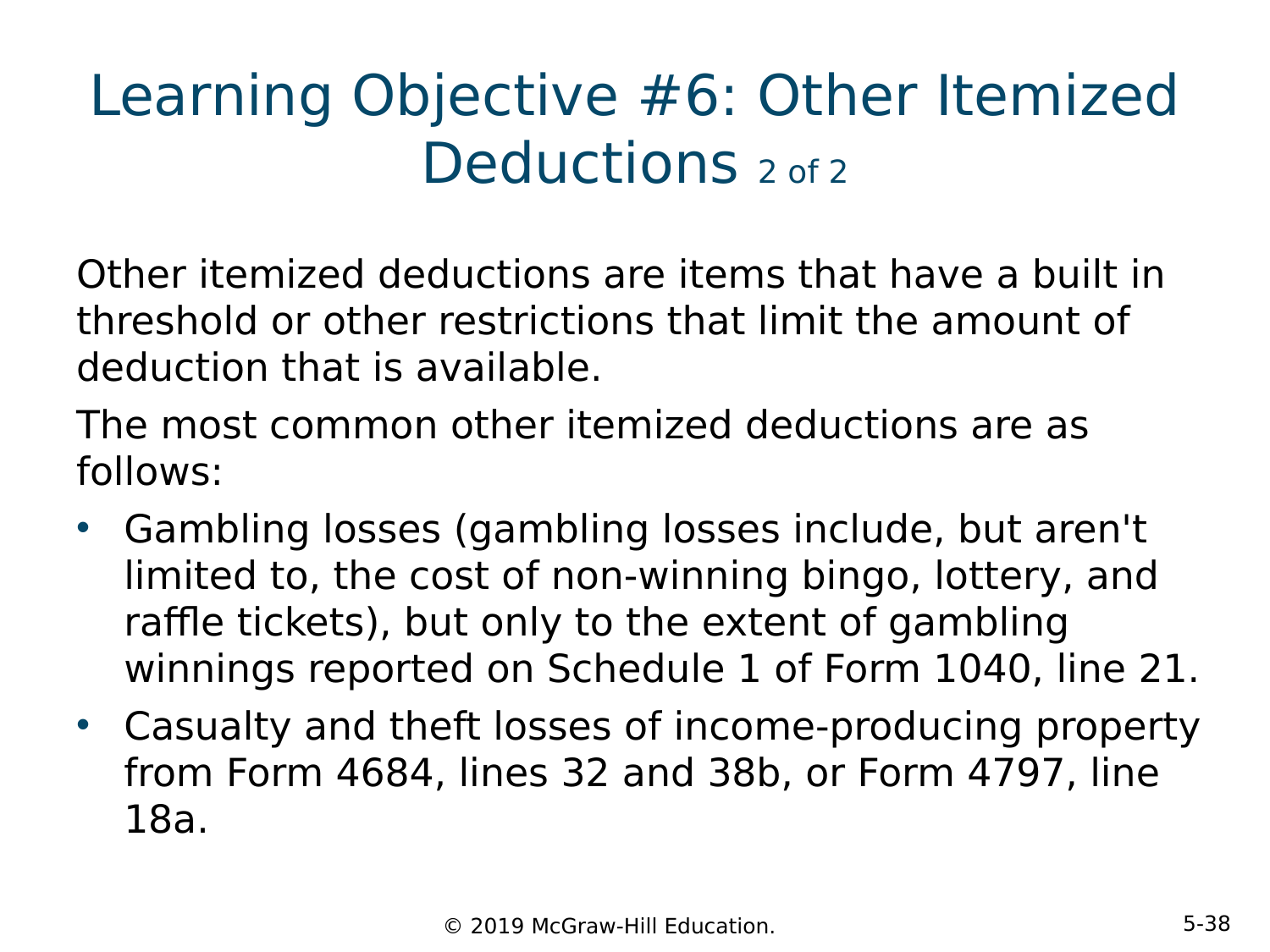

# Learning Objective #6: Other Itemized Deductions 2 of 2
Other itemized deductions are items that have a built in threshold or other restrictions that limit the amount of deduction that is available.
The most common other itemized deductions are as follows:
Gambling losses (gambling losses include, but aren't limited to, the cost of non-winning bingo, lottery, and raffle tickets), but only to the extent of gambling winnings reported on Schedule 1 of Form 1040, line 21.
Casualty and theft losses of income-producing property from Form 4684, lines 32 and 38b, or Form 4797, line 18a.